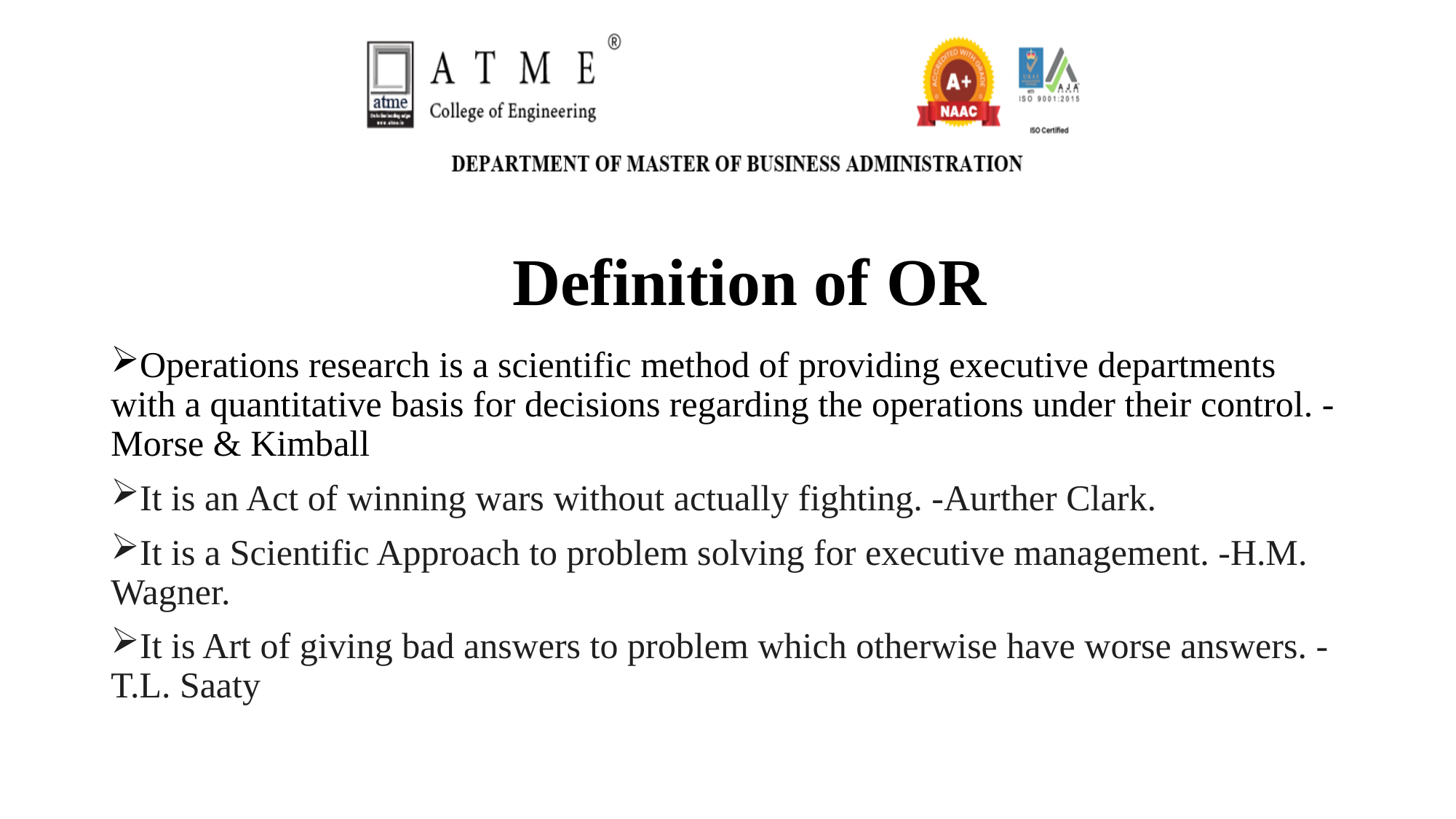

# Definition of OR
Operations research is a scientific method of providing executive departments with a quantitative basis for decisions regarding the operations under their control. - Morse & Kimball
It is an Act of winning wars without actually fighting. -Aurther Clark.
It is a Scientific Approach to problem solving for executive management. -H.M. Wagner.
It is Art of giving bad answers to problem which otherwise have worse answers. -T.L. Saaty